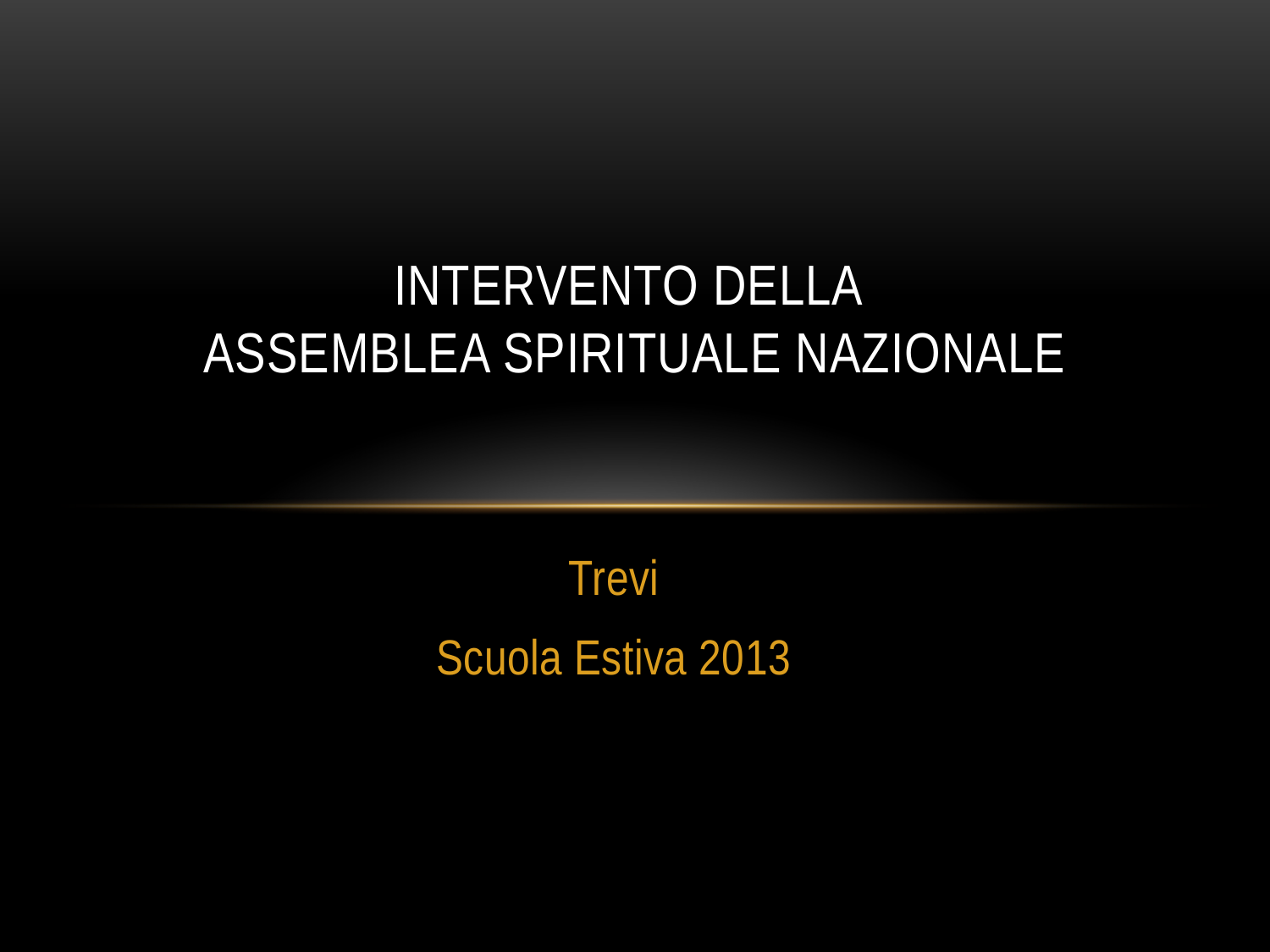

# Intervento della Assemblea Spirituale Nazionale
Trevi
Scuola Estiva 2013